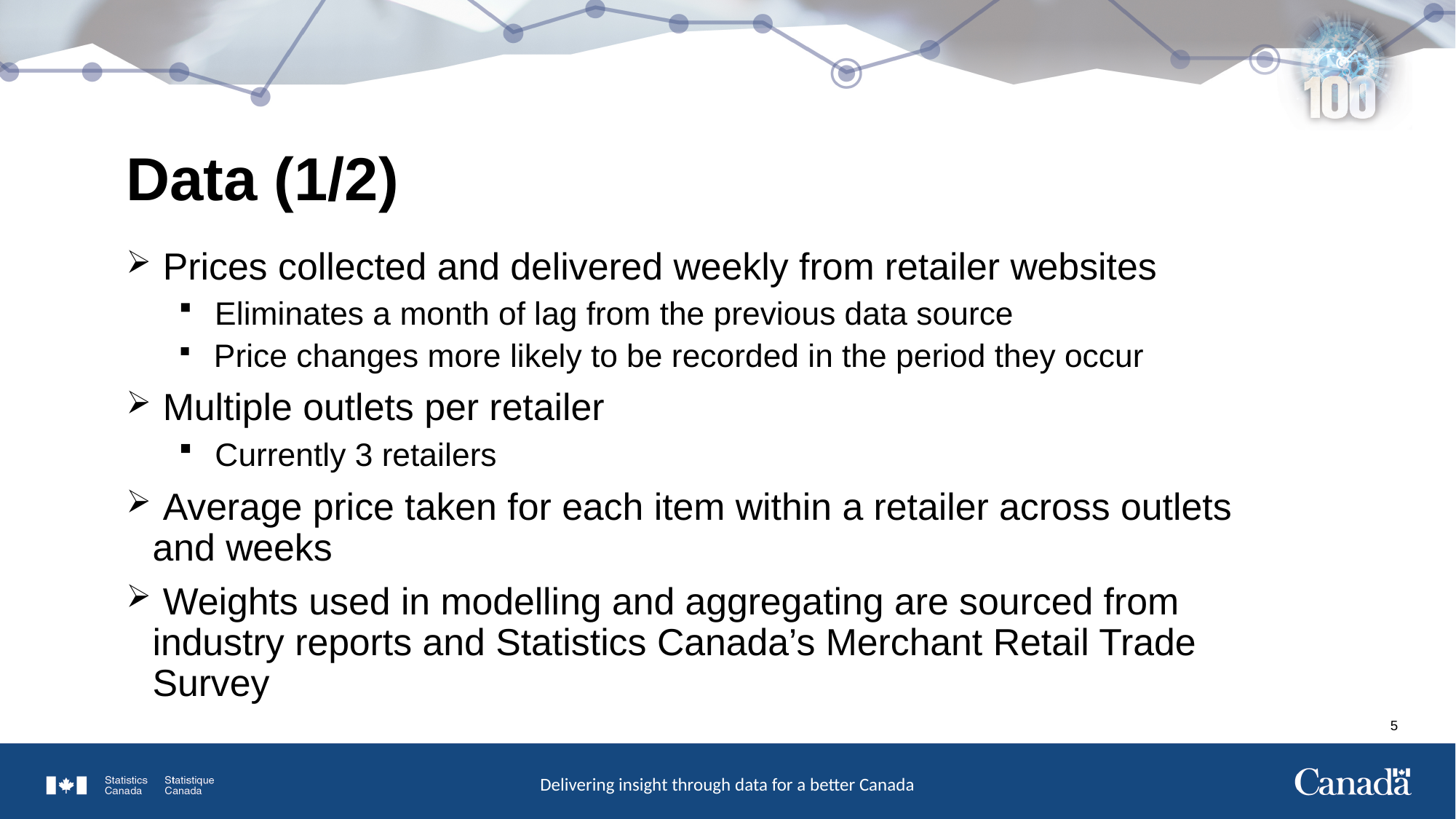

# Data (1/2)
 Prices collected and delivered weekly from retailer websites
 Eliminates a month of lag from the previous data source
 Price changes more likely to be recorded in the period they occur
 Multiple outlets per retailer
 Currently 3 retailers
 Average price taken for each item within a retailer across outlets and weeks
 Weights used in modelling and aggregating are sourced from industry reports and Statistics Canada’s Merchant Retail Trade Survey
5